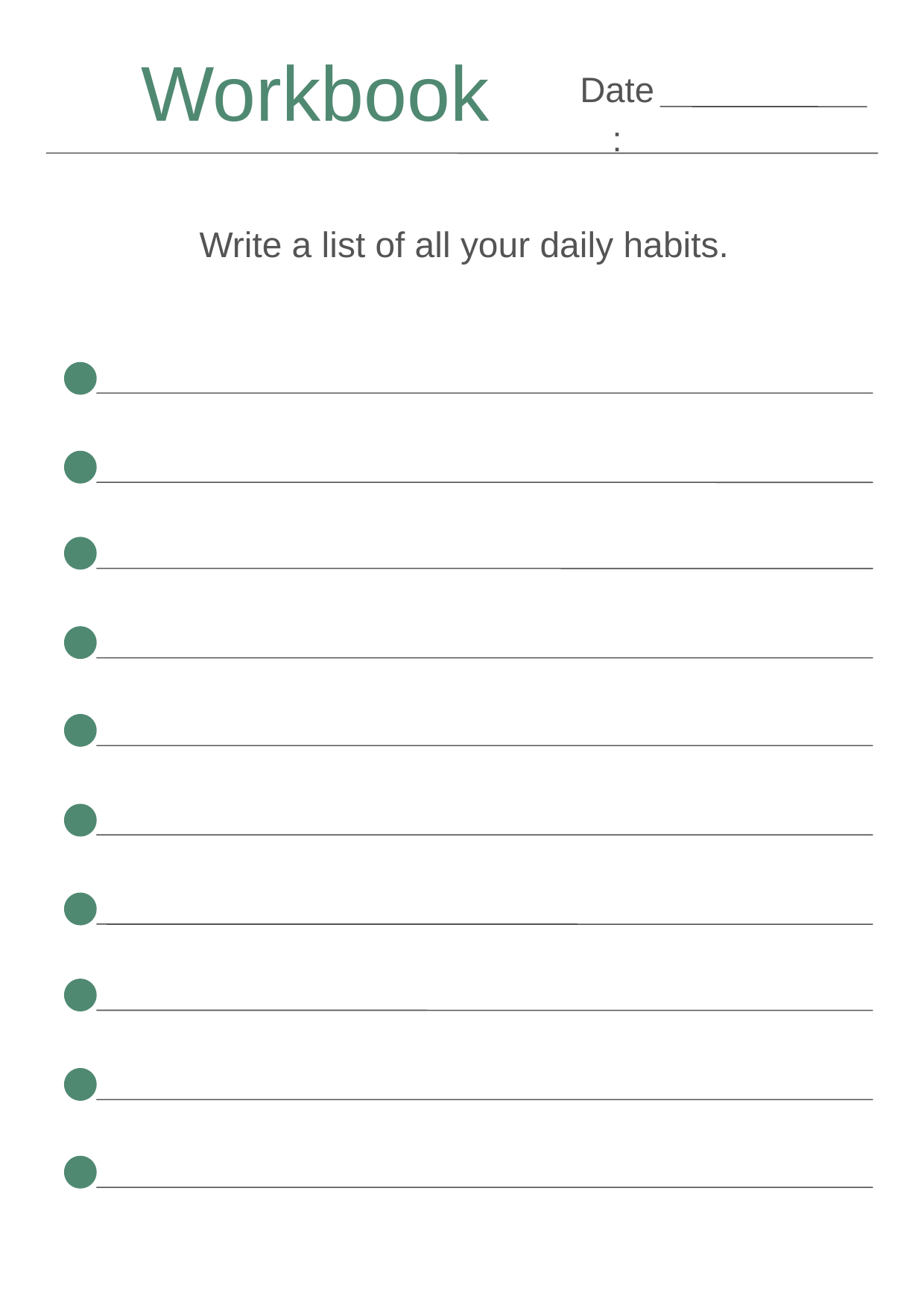

Workbook
Date:

Write a list of all your daily habits.